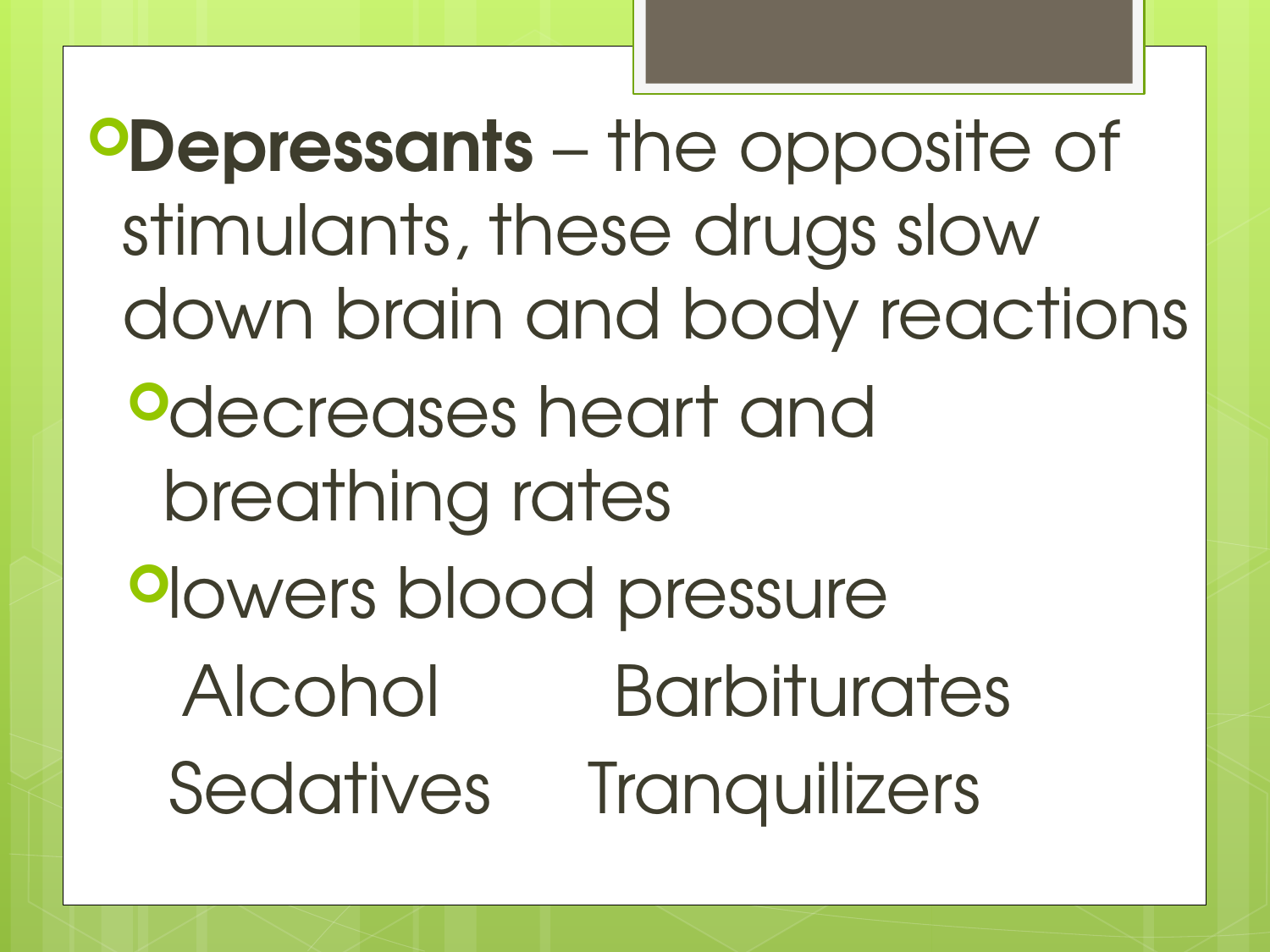

Depressants – the opposite of stimulants, these drugs slow down brain and body reactions
decreases heart and breathing rates
lowers blood pressure
     Alcohol         Barbiturates
Sedatives     Tranquilizers